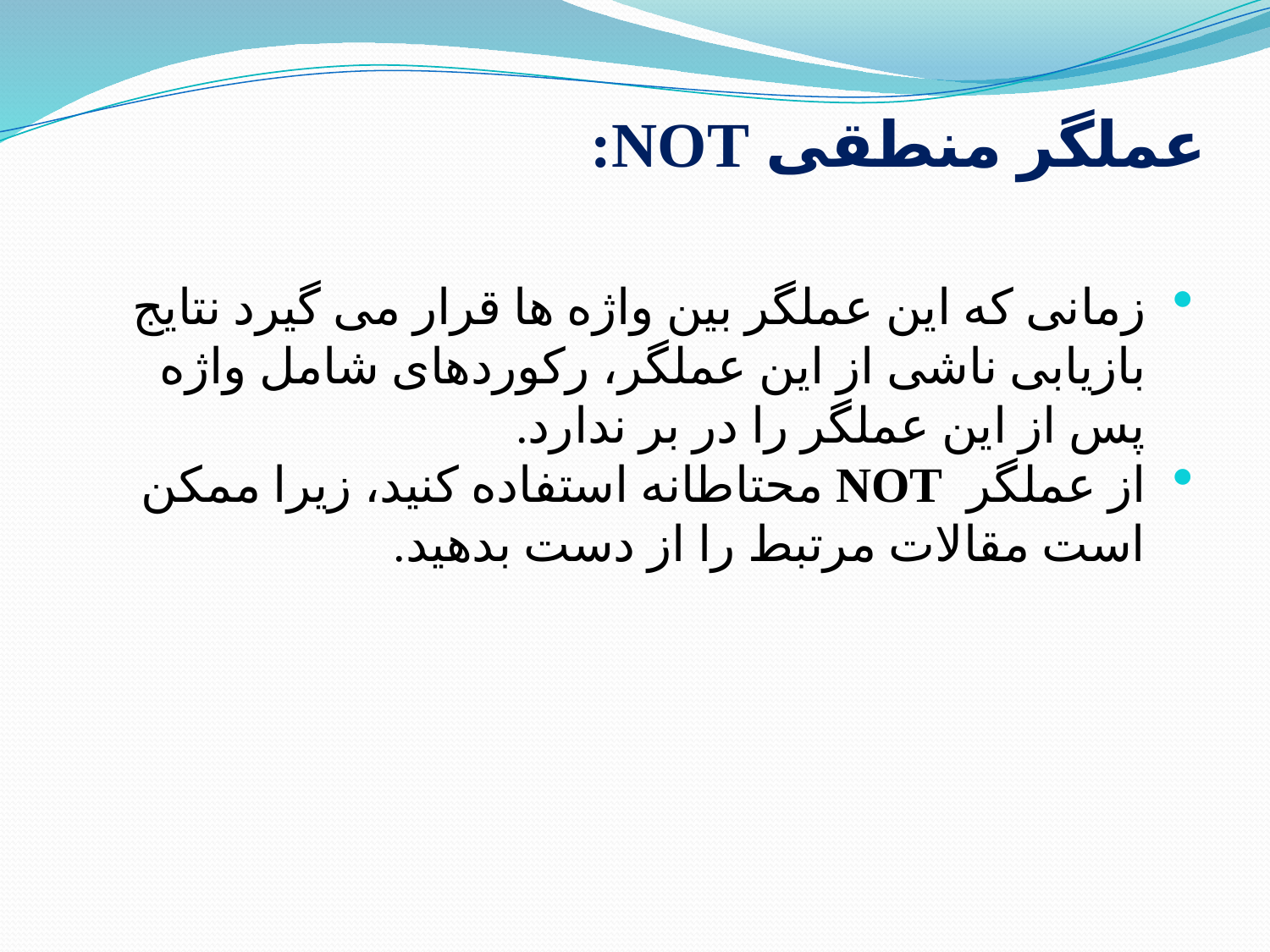

# عملگر منطقی NOT:
زمانی که این عملگر بین واژه ها قرار می گیرد نتایج بازیابی ناشی از این عملگر، رکوردهای شامل واژه پس از این عملگر را در بر ندارد.
از عملگر  NOT محتاطانه استفاده کنید، زیرا ممکن است مقالات مرتبط را از دست بدهید.